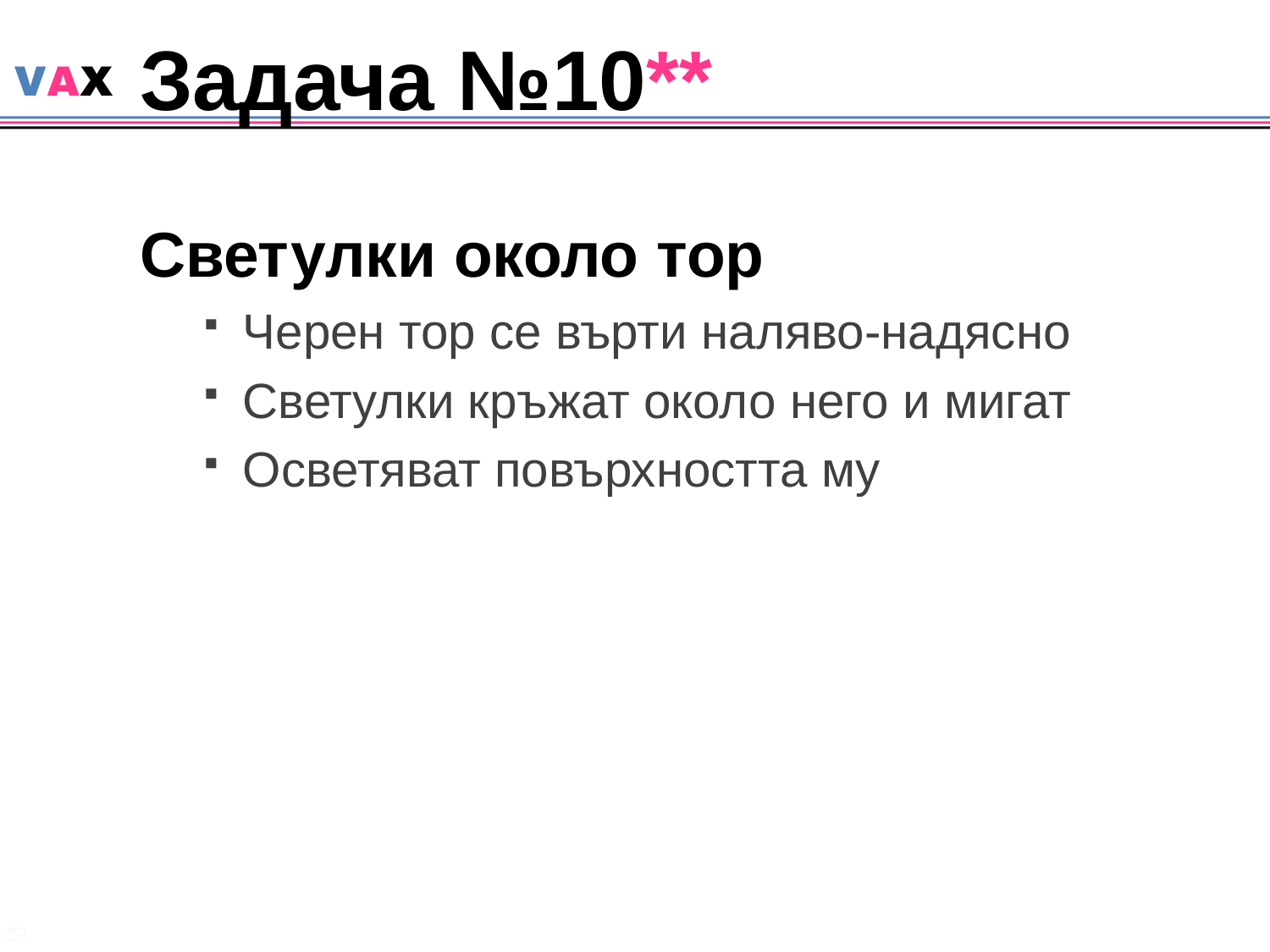

# Задача №10**
Светулки около тор
Черен тор се върти наляво-надясно
Светулки кръжат около него и мигат
Осветяват повърхността му